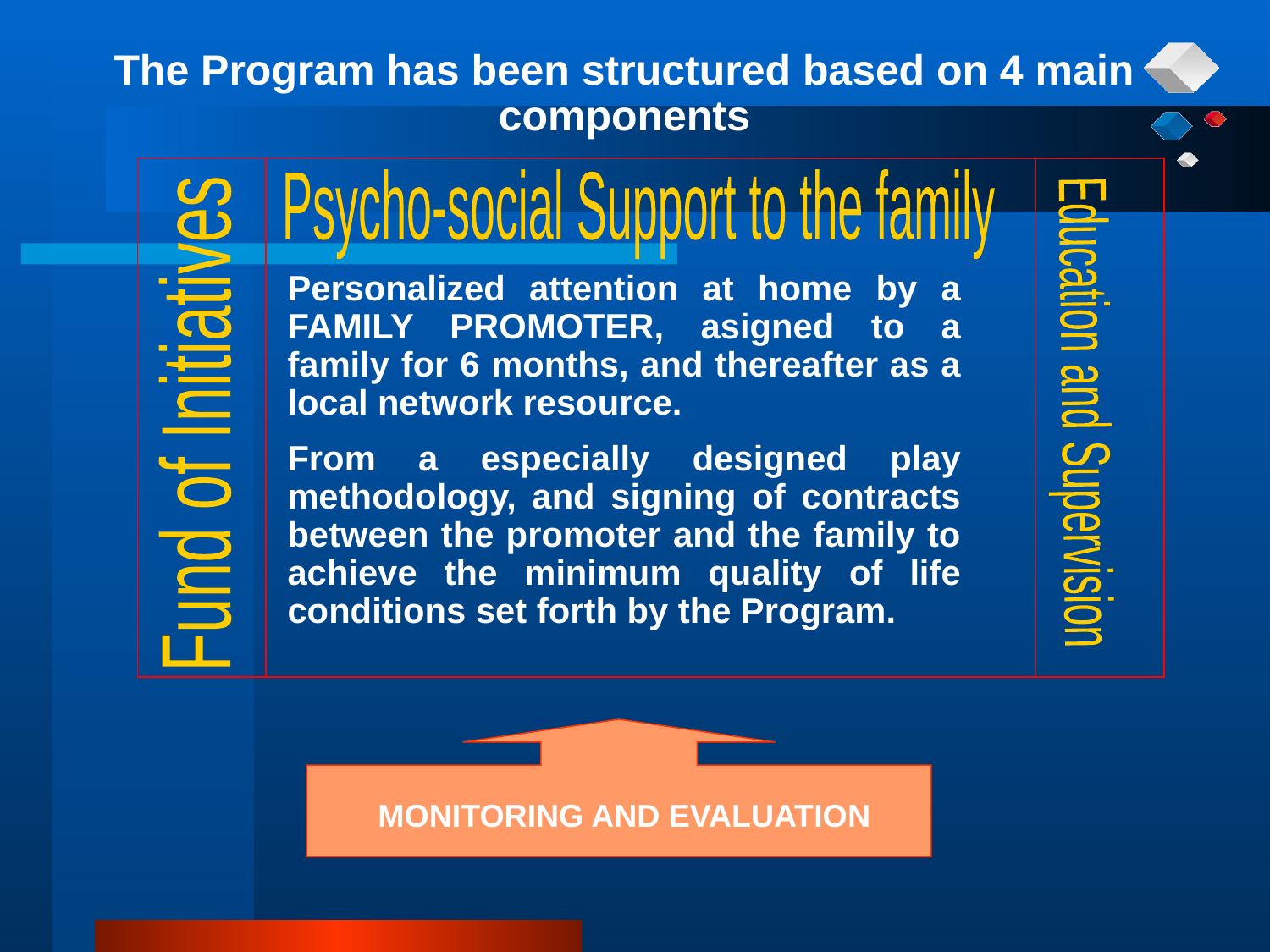

The Program has been structured based on 4 main components

Psycho-social Support to the family
Personalized attention at home by a FAMILY PROMOTER, asigned to a family for 6 months, and thereafter as a local network resource.
From a especially designed play methodology, and signing of contracts between the promoter and the family to achieve the minimum quality of life conditions set forth by the Program.
Education and Supervision
Fund of Initiatives

MONITORING AND EVALUATION